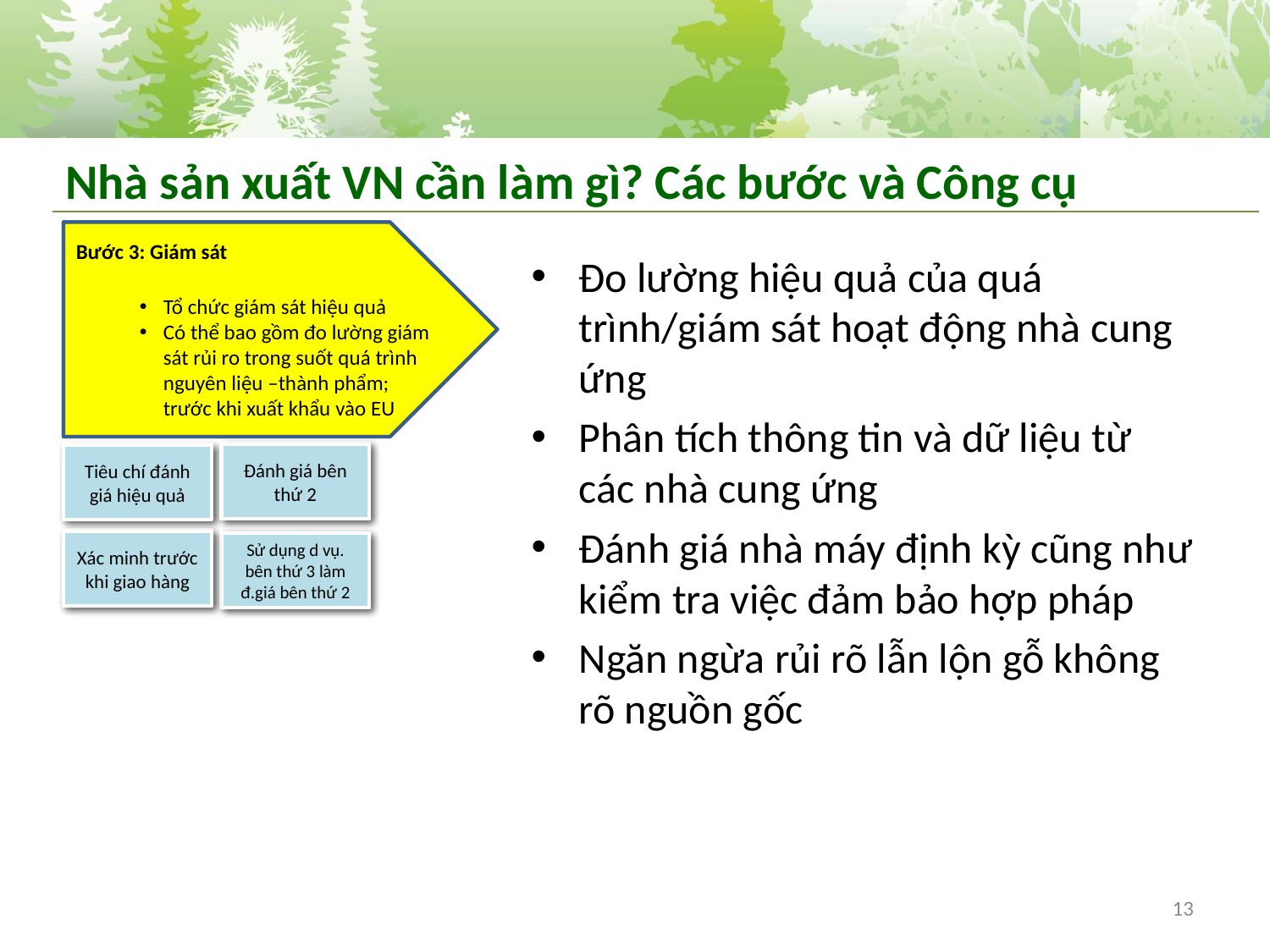

# Nhà sản xuất VN cần làm gì? Các bước và Công cụ
Step 3: Monitoring

Organize performance monitoring
Chart risk assessment may include

Bước 3: Giám sát

Tổ chức giám sát hiệu quả
Có thể bao gồm đo lường giám sát rủi ro trong suốt quá trình nguyên liệu –thành phẩm; trước khi xuất khẩu vào EU
Đo lường hiệu quả của quá trình/giám sát hoạt động nhà cung ứng
Phân tích thông tin và dữ liệu từ các nhà cung ứng
Đánh giá nhà máy định kỳ cũng như kiểm tra việc đảm bảo hợp pháp
Ngăn ngừa rủi rõ lẫn lộn gỗ không rõ nguồn gốc
2nd party audit
Performance rating criteria
Đánh giá bên thứ 2
Tiêu chí đánh giá hiệu quả
Pre shipping  verification
Xác minh trước khi giao hàng
3rd perform as
2nd party audit
Sử dụng d vụ. bên thứ 3 làm đ.giá bên thứ 2
13